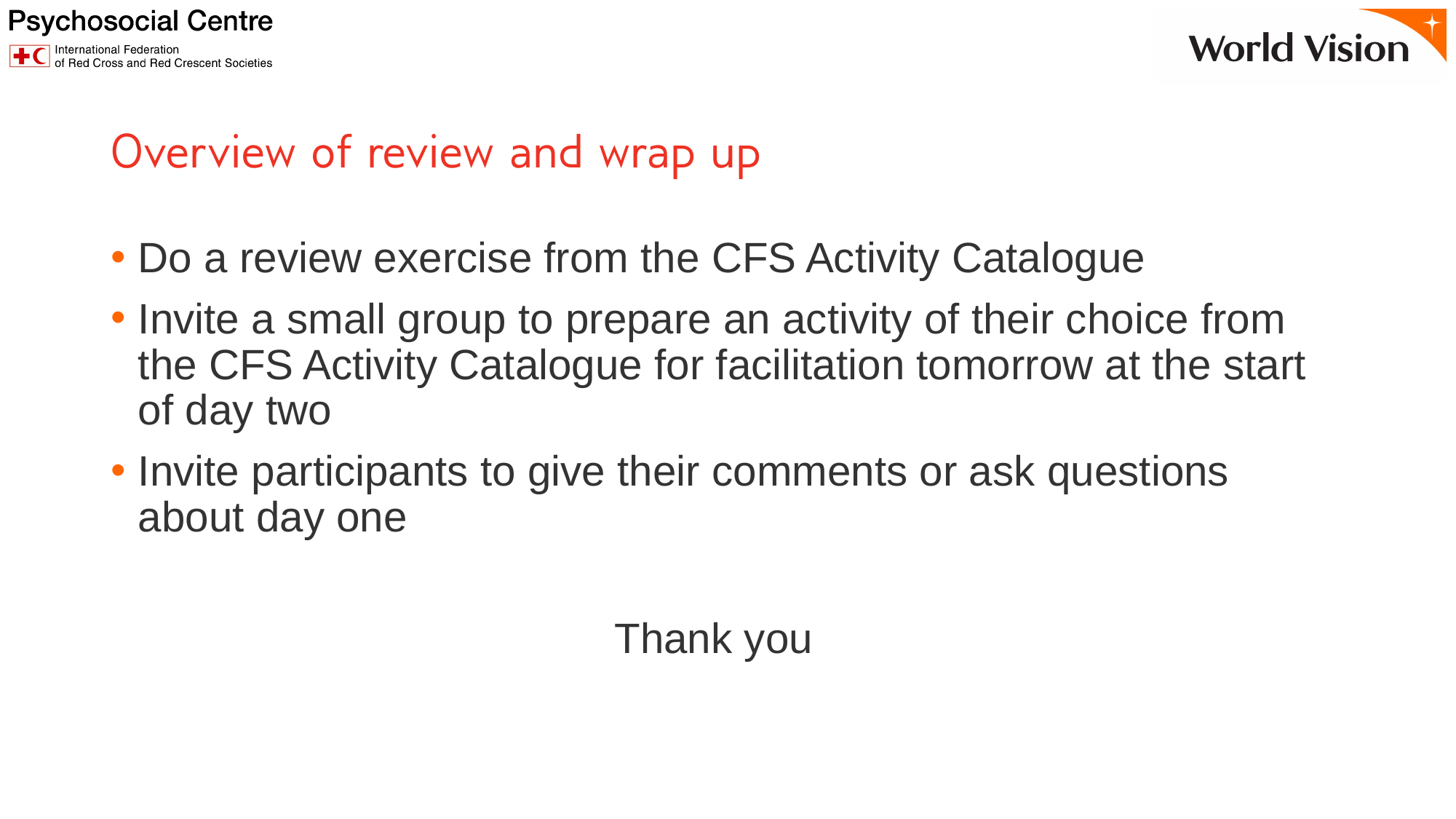

# Overview of review and wrap up
Do a review exercise from the CFS Activity Catalogue
Invite a small group to prepare an activity of their choice from the CFS Activity Catalogue for facilitation tomorrow at the start of day two
Invite participants to give their comments or ask questions about day one

Thank you